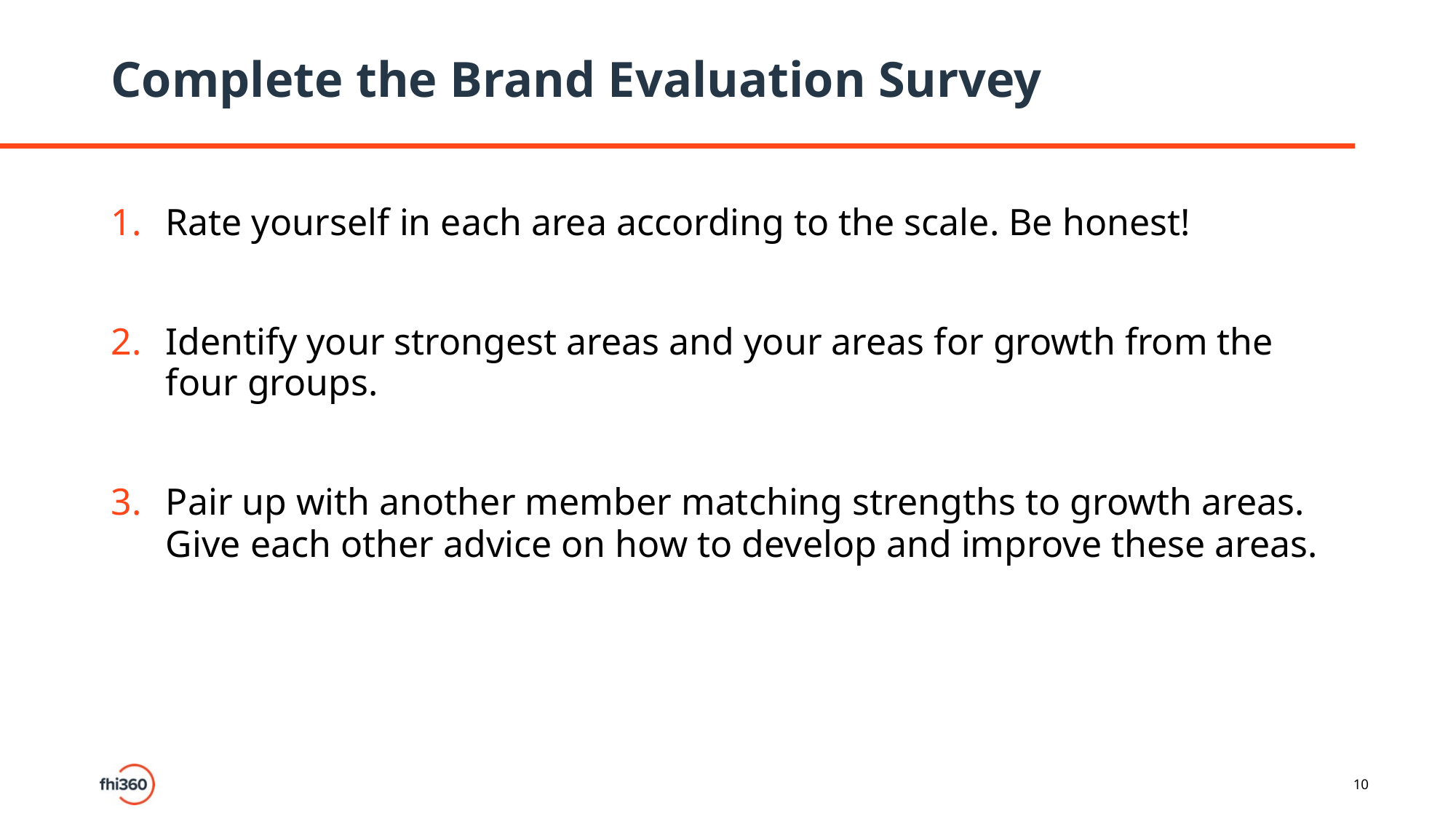

# Complete the Brand Evaluation Survey
Rate yourself in each area according to the scale. Be honest!

Identify your strongest areas and your areas for growth from the four groups.

Pair up with another member matching strengths to growth areas. Give each other advice on how to develop and improve these areas.